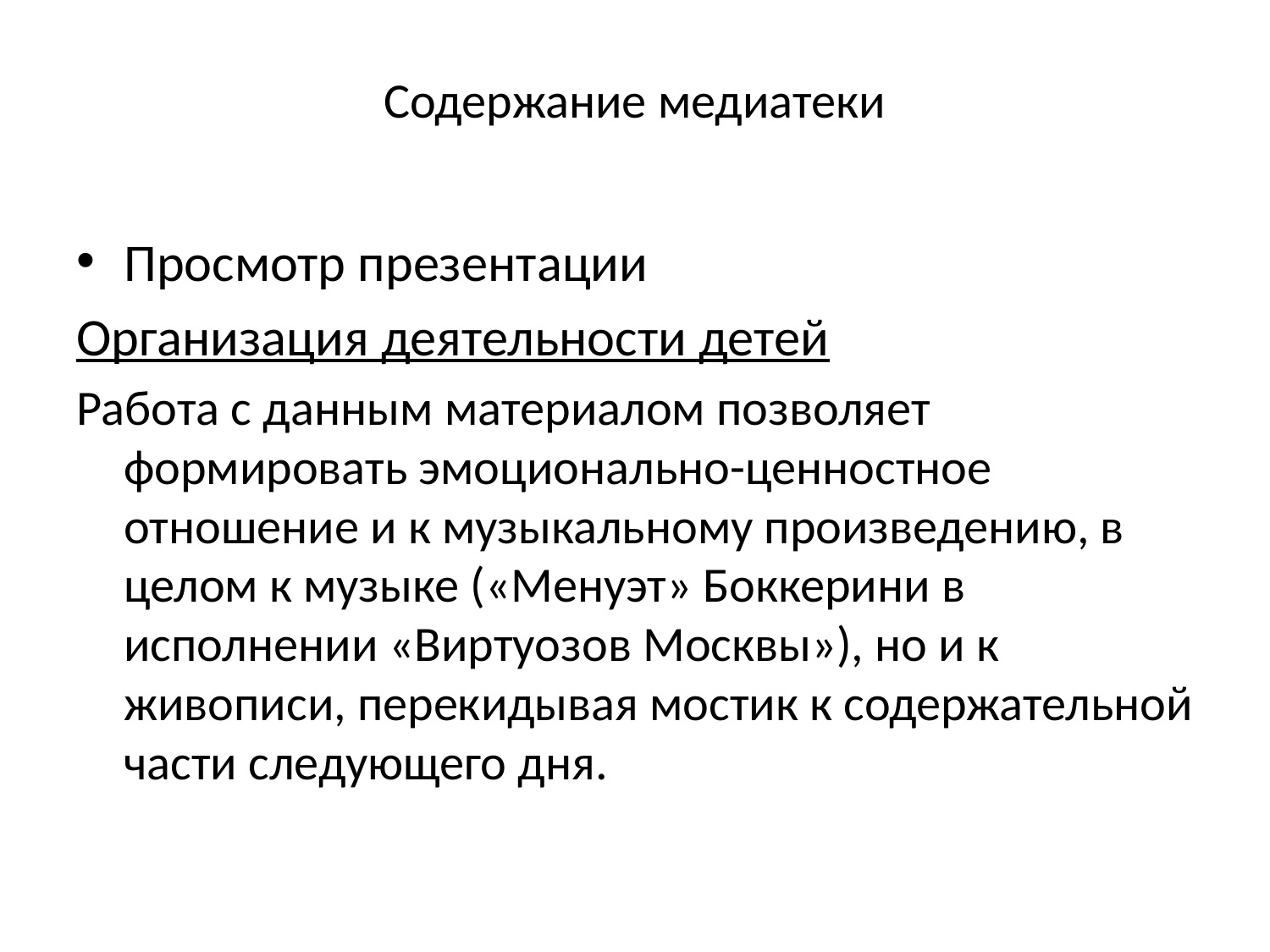

# Содержание медиатеки
Просмотр презентации
Организация деятельности детей
Работа с данным материалом позволяет формировать эмоционально-ценностное отношение и к музыкальному произведению, в целом к музыке («Менуэт» Боккерини в исполнении «Виртуозов Москвы»), но и к живописи, перекидывая мостик к содержательной части следующего дня.